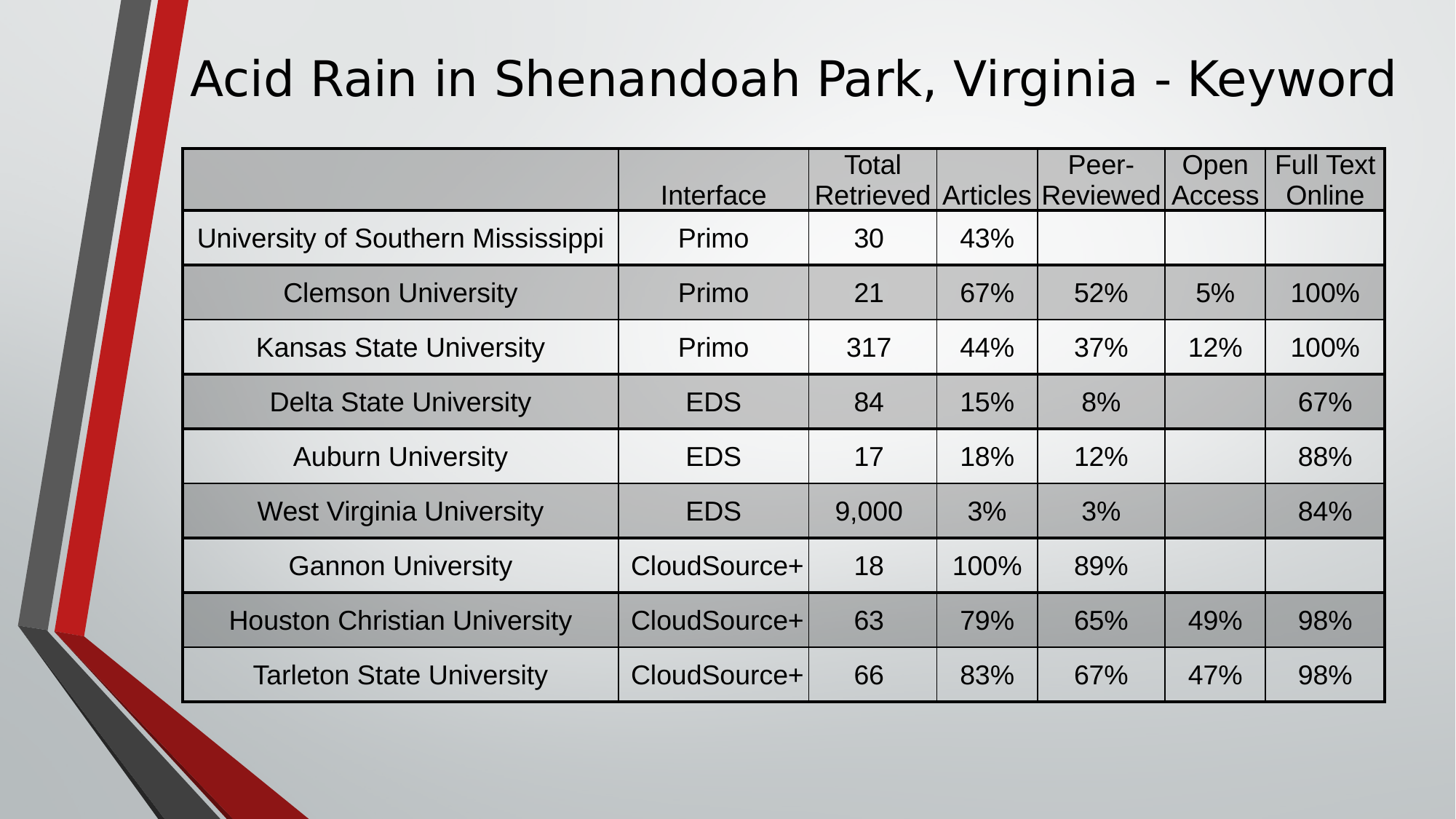

# Acid Rain in Shenandoah Park, Virginia - Keyword
|  | Interface | Total Retrieved | Articles | Peer-Reviewed | Open Access | Full Text Online |
| --- | --- | --- | --- | --- | --- | --- |
| University of Southern Mississippi | Primo | 30 | 43% |  |  |  |
| Clemson University | Primo | 21 | 67% | 52% | 5% | 100% |
| Kansas State University | Primo | 317 | 44% | 37% | 12% | 100% |
| Delta State University | EDS | 84 | 15% | 8% |  | 67% |
| Auburn University | EDS | 17 | 18% | 12% |  | 88% |
| West Virginia University | EDS | 9,000 | 3% | 3% |  | 84% |
| Gannon University | CloudSource+ | 18 | 100% | 89% |  |  |
| Houston Christian University | CloudSource+ | 63 | 79% | 65% | 49% | 98% |
| Tarleton State University | CloudSource+ | 66 | 83% | 67% | 47% | 98% |